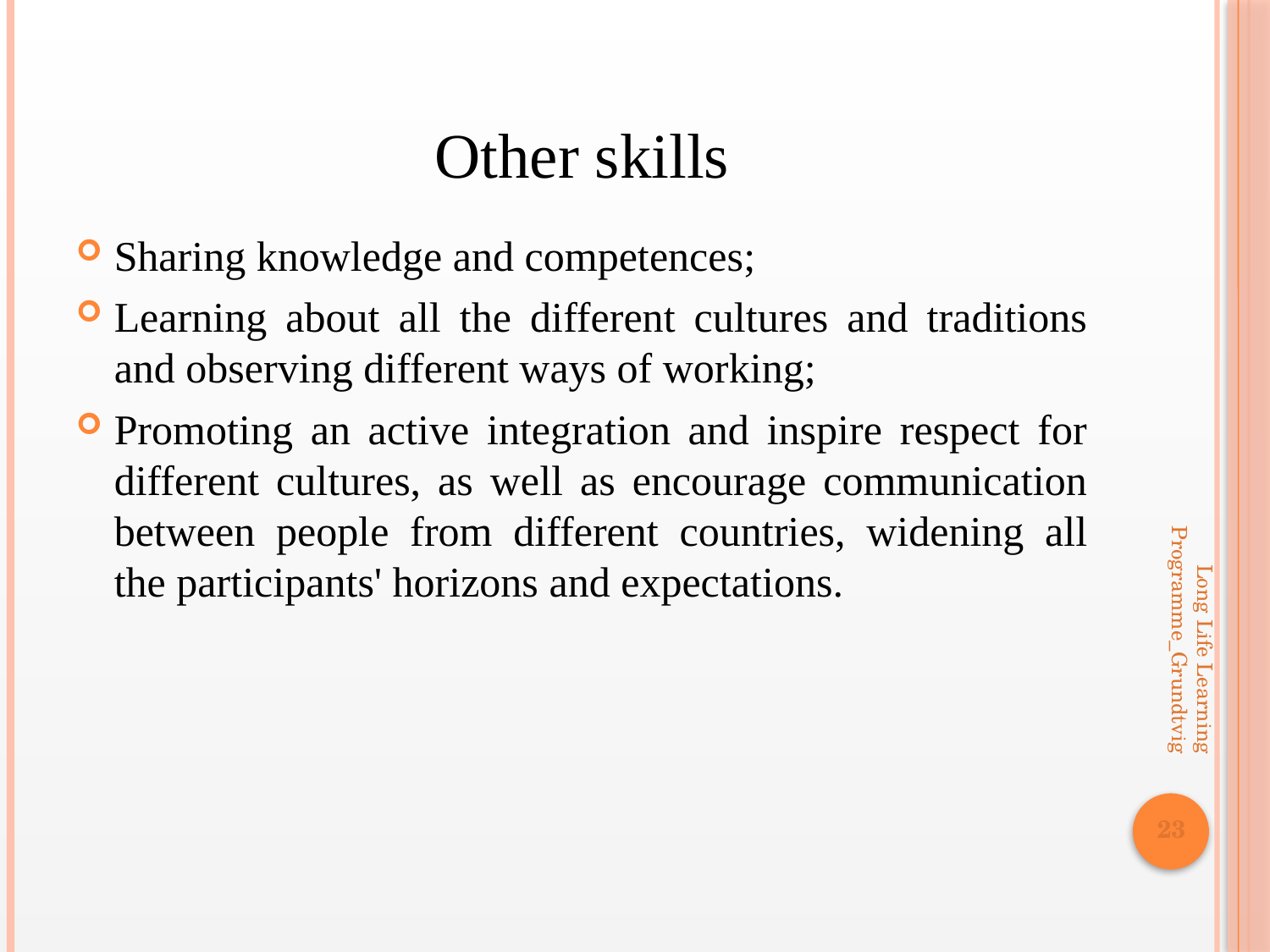

# Other skills
Sharing knowledge and competences;
Learning about all the different cultures and traditions and observing different ways of working;
Promoting an active integration and inspire respect for different cultures, as well as encourage communication between people from different countries, widening all the participants' horizons and expectations.

Long Life Learning Programme_Grundtvig
23